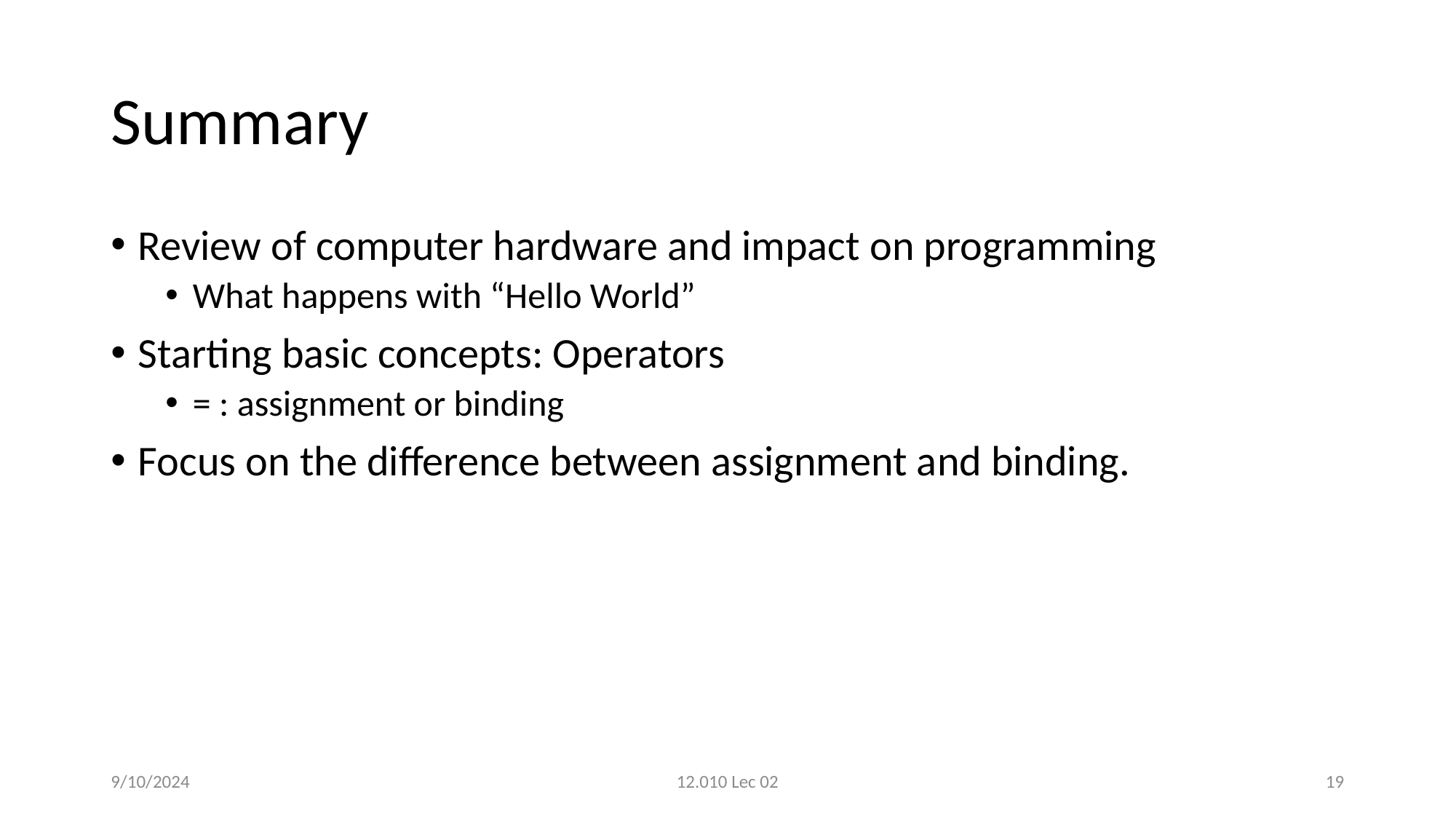

# Summary
Review of computer hardware and impact on programming
What happens with “Hello World”
Starting basic concepts: Operators
= : assignment or binding
Focus on the difference between assignment and binding.
9/10/2024
12.010 Lec 02
19